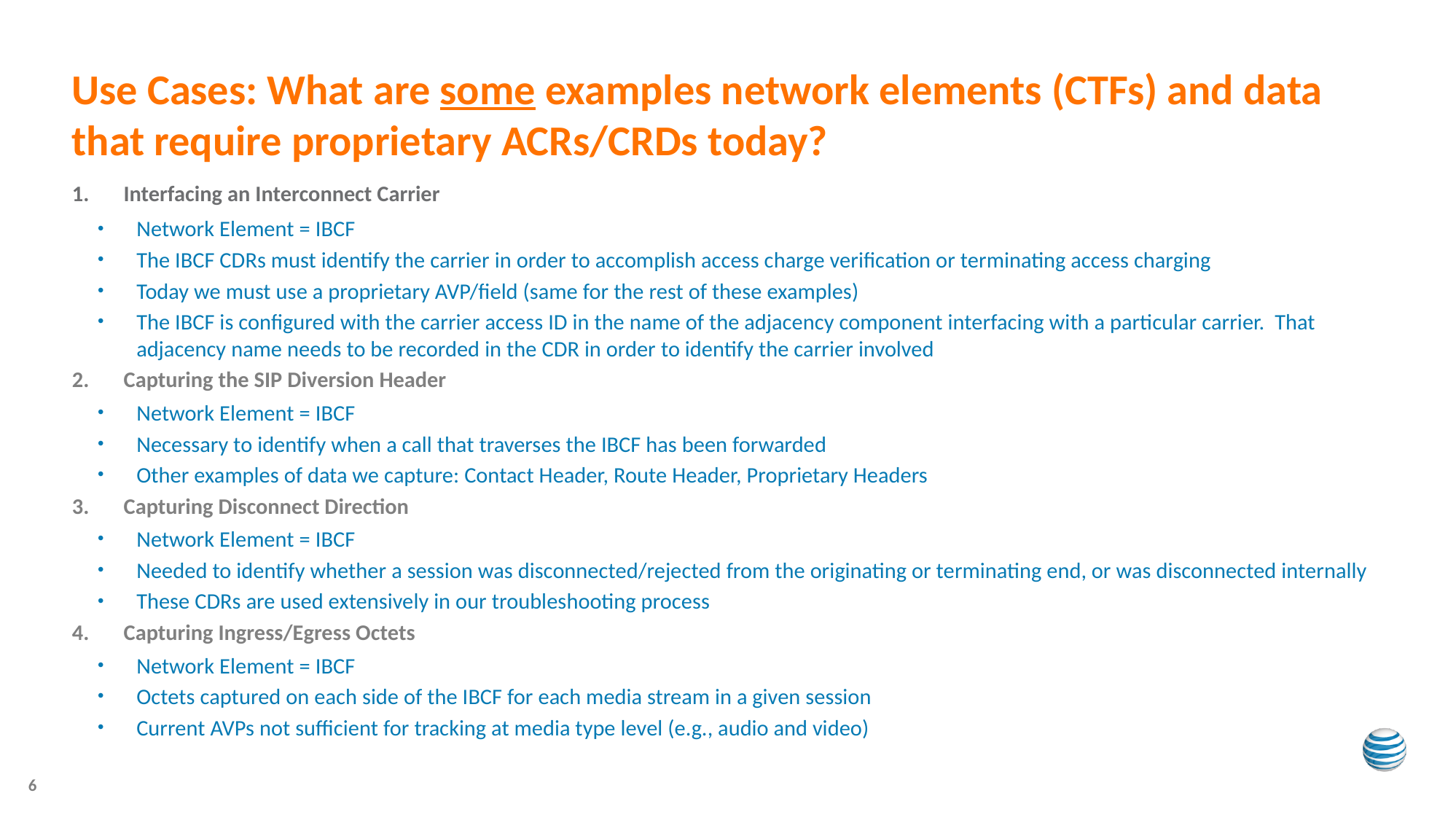

# Use Cases: What are some examples network elements (CTFs) and data that require proprietary ACRs/CRDs today?
Interfacing an Interconnect Carrier
Network Element = IBCF
The IBCF CDRs must identify the carrier in order to accomplish access charge verification or terminating access charging
Today we must use a proprietary AVP/field (same for the rest of these examples)
The IBCF is configured with the carrier access ID in the name of the adjacency component interfacing with a particular carrier.  That adjacency name needs to be recorded in the CDR in order to identify the carrier involved
Capturing the SIP Diversion Header
Network Element = IBCF
Necessary to identify when a call that traverses the IBCF has been forwarded
Other examples of data we capture: Contact Header, Route Header, Proprietary Headers
Capturing Disconnect Direction
Network Element = IBCF
Needed to identify whether a session was disconnected/rejected from the originating or terminating end, or was disconnected internally
These CDRs are used extensively in our troubleshooting process
Capturing Ingress/Egress Octets
Network Element = IBCF
Octets captured on each side of the IBCF for each media stream in a given session
Current AVPs not sufficient for tracking at media type level (e.g., audio and video)

6